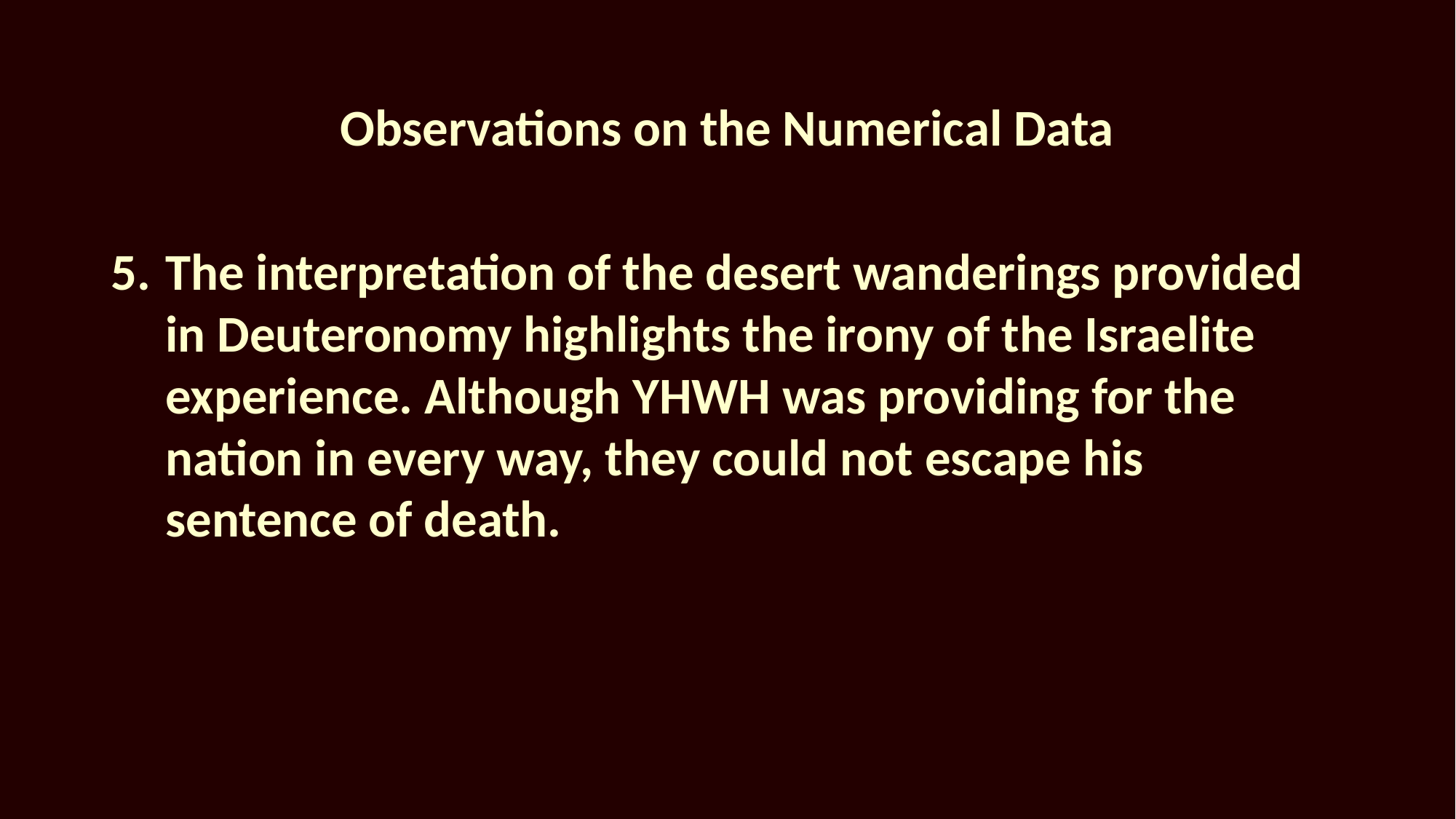

# Observations on the Numerical Data
5.	The interpretation of the desert wanderings provided in Deuteronomy highlights the irony of the Israelite experience. Although YHWH was providing for the nation in every way, they could not escape his sentence of death.